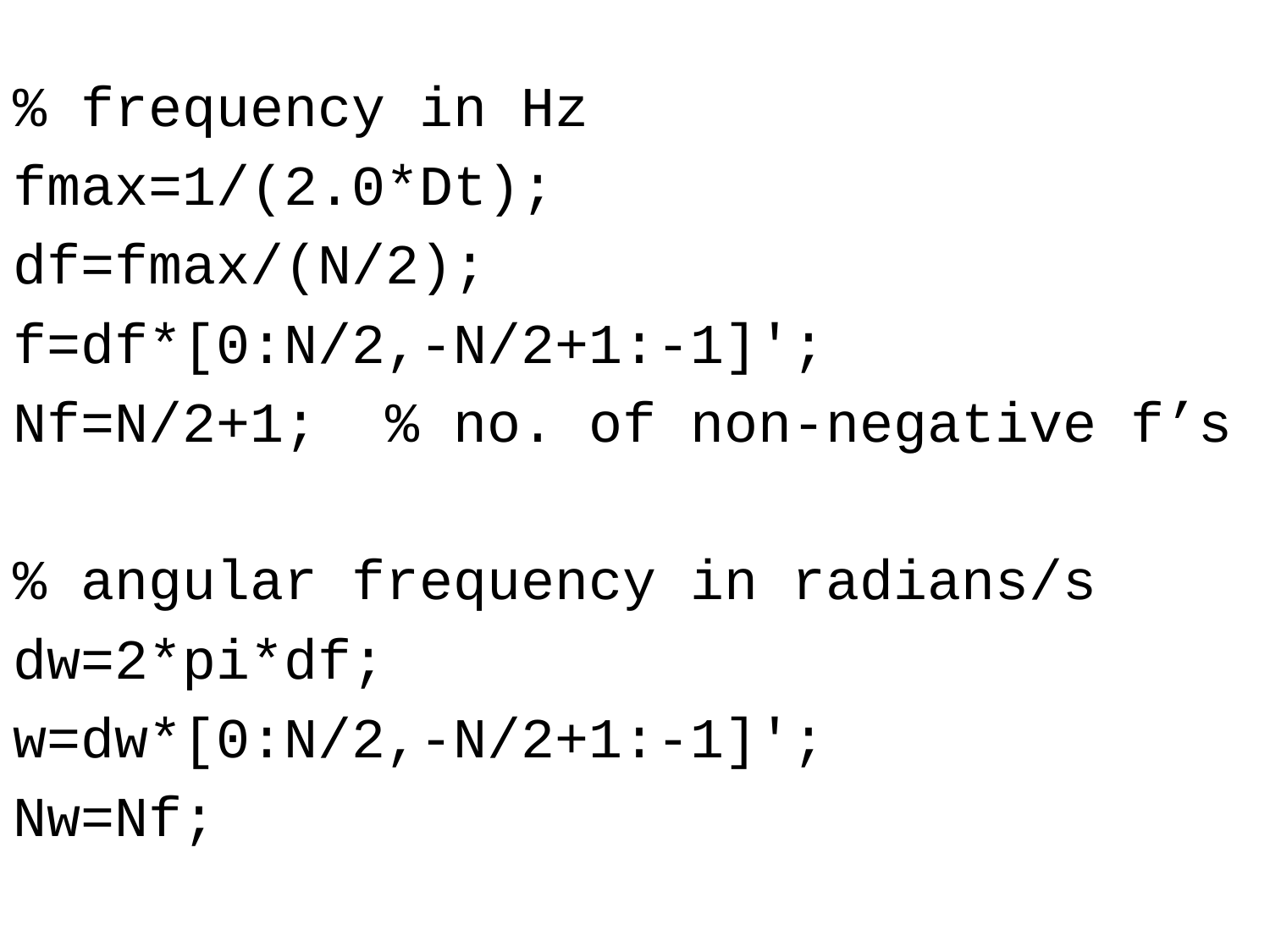

% frequency in Hz
fmax=1/(2.0*Dt);
df=fmax/(N/2);
f=df*[0:N/2,-N/2+1:-1]';
Nf=N/2+1;  % no. of non-negative f’s

% angular frequency in radians/s
dw=2*pi*df;
w=dw*[0:N/2,-N/2+1:-1]';
Nw=Nf;